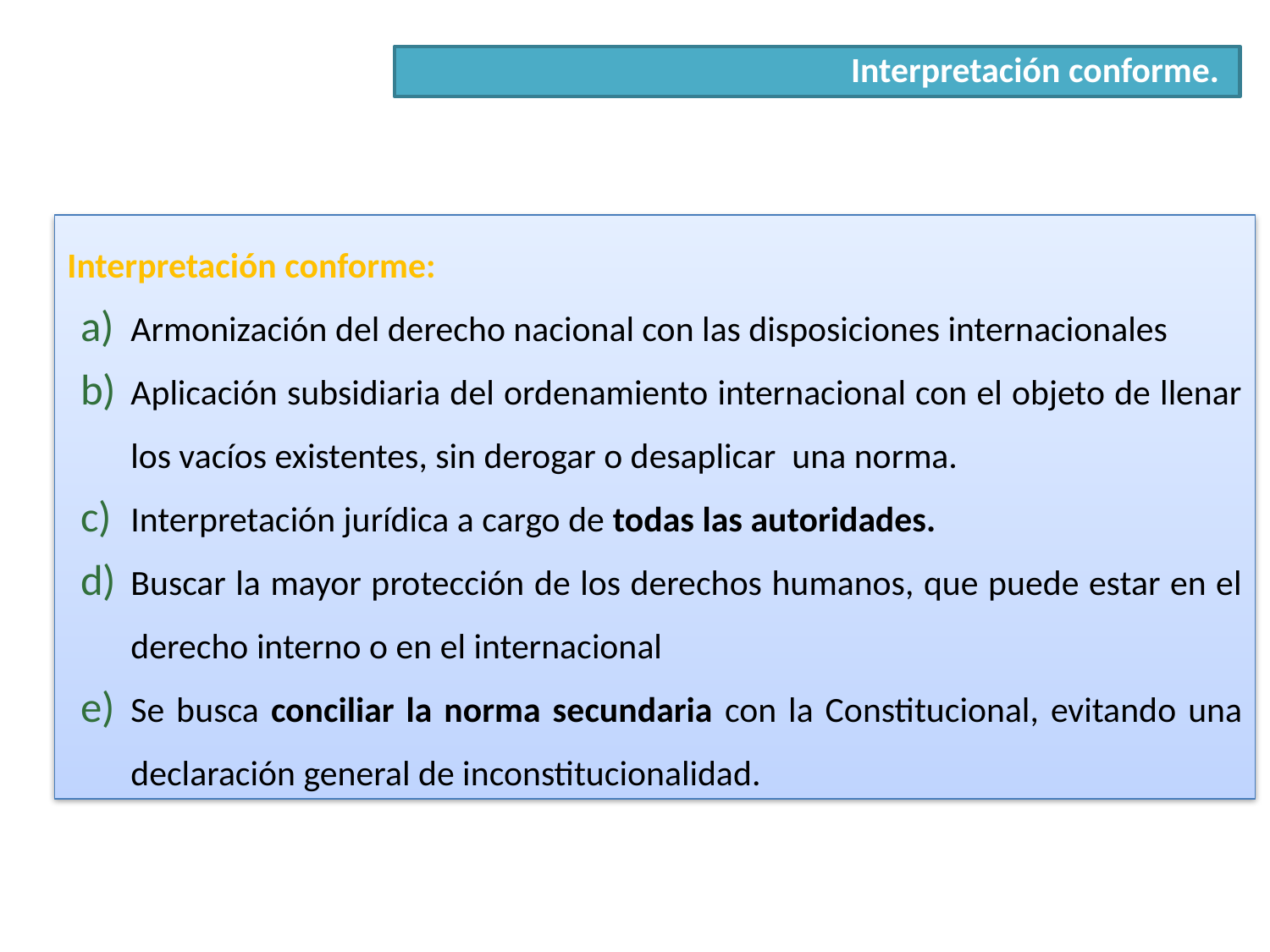

Interpretación conforme.
Interpretación conforme:
Armonización del derecho nacional con las disposiciones internacionales
Aplicación subsidiaria del ordenamiento internacional con el objeto de llenar los vacíos existentes, sin derogar o desaplicar  una norma.
Interpretación jurídica a cargo de todas las autoridades.
Buscar la mayor protección de los derechos humanos, que puede estar en el derecho interno o en el internacional
Se busca conciliar la norma secundaria con la Constitucional, evitando una declaración general de inconstitucionalidad.